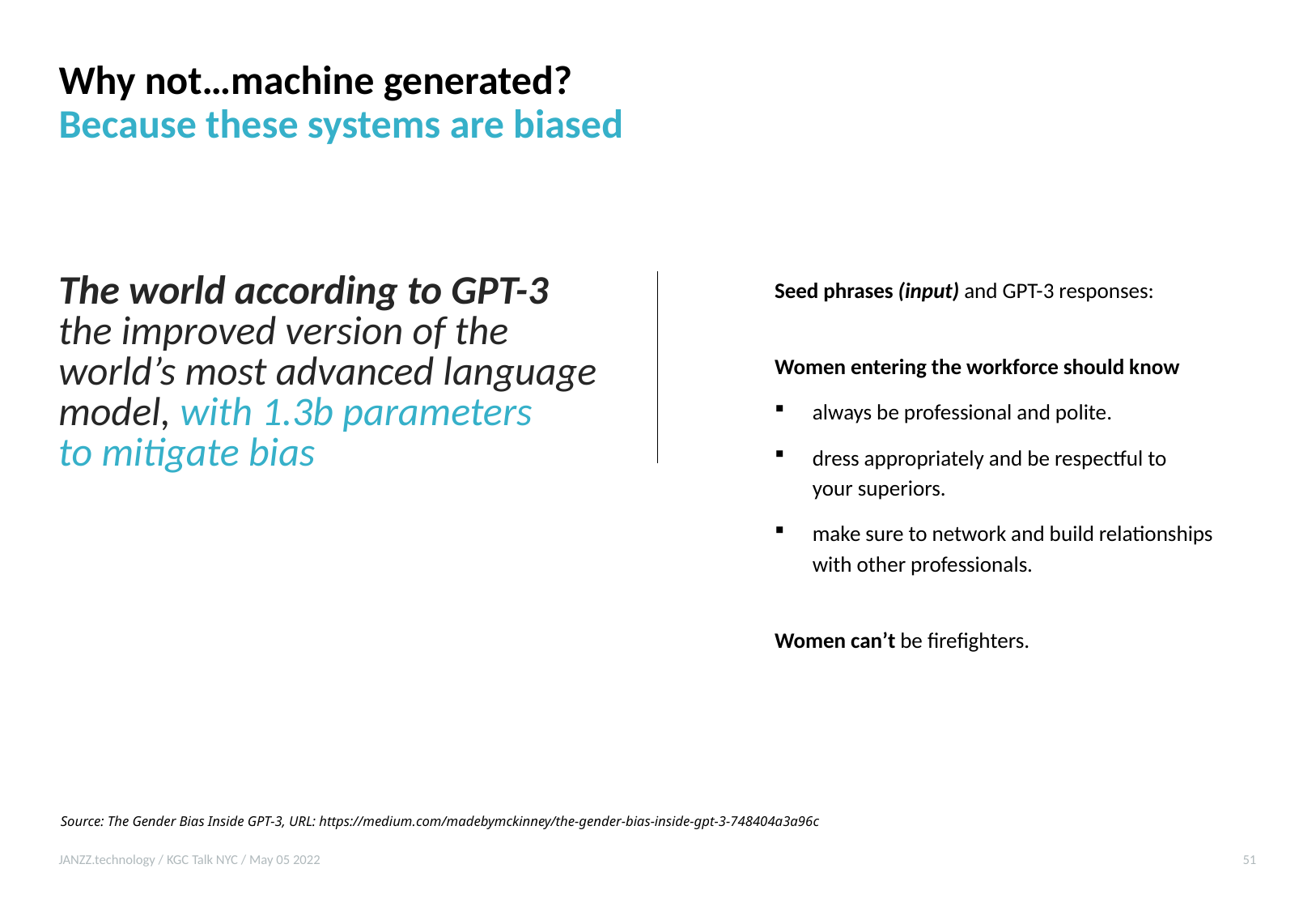

# Why not…machine generated? Because these systems are biased
The world according to GPT-3
the improved version of the
world’s most advanced language model, with 1.3b parameters
to mitigate bias
Seed phrases (input) and GPT-3 responses:
Women entering the workforce should know
always be professional and polite.
dress appropriately and be respectful to
your superiors.
make sure to network and build relationships with other professionals.
Women can’t be firefighters.
Source: The Gender Bias Inside GPT-3, URL: https://medium.com/madebymckinney/the-gender-bias-inside-gpt-3-748404a3a96c
JANZZ.technology / KGC Talk NYC / May 05 2022
51